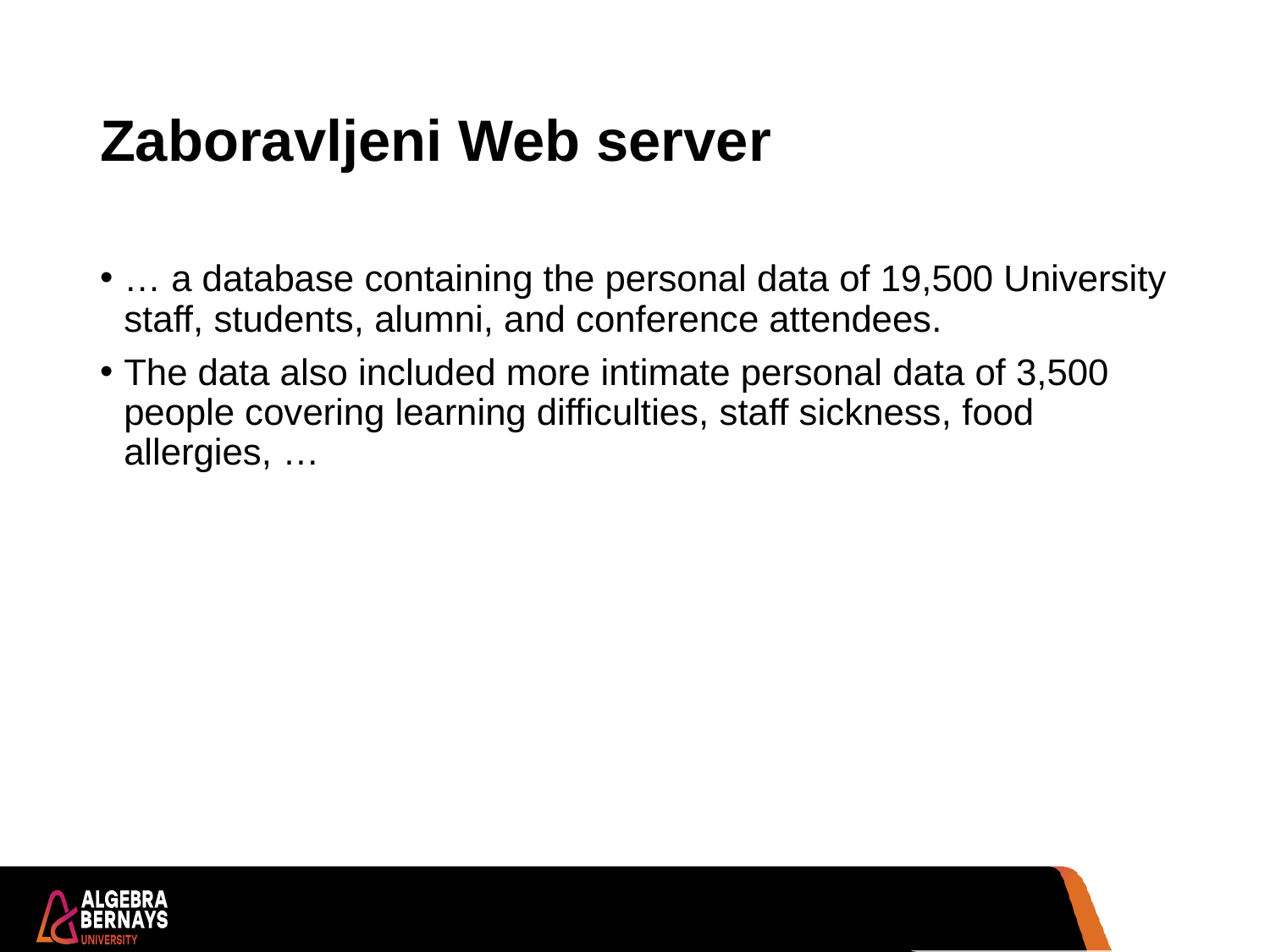

# Zaboravljeni Web server
… a database containing the personal data of 19,500 University staff, students, alumni, and conference attendees.
The data also included more intimate personal data of 3,500 people covering learning difficulties, staff sickness, food allergies, …